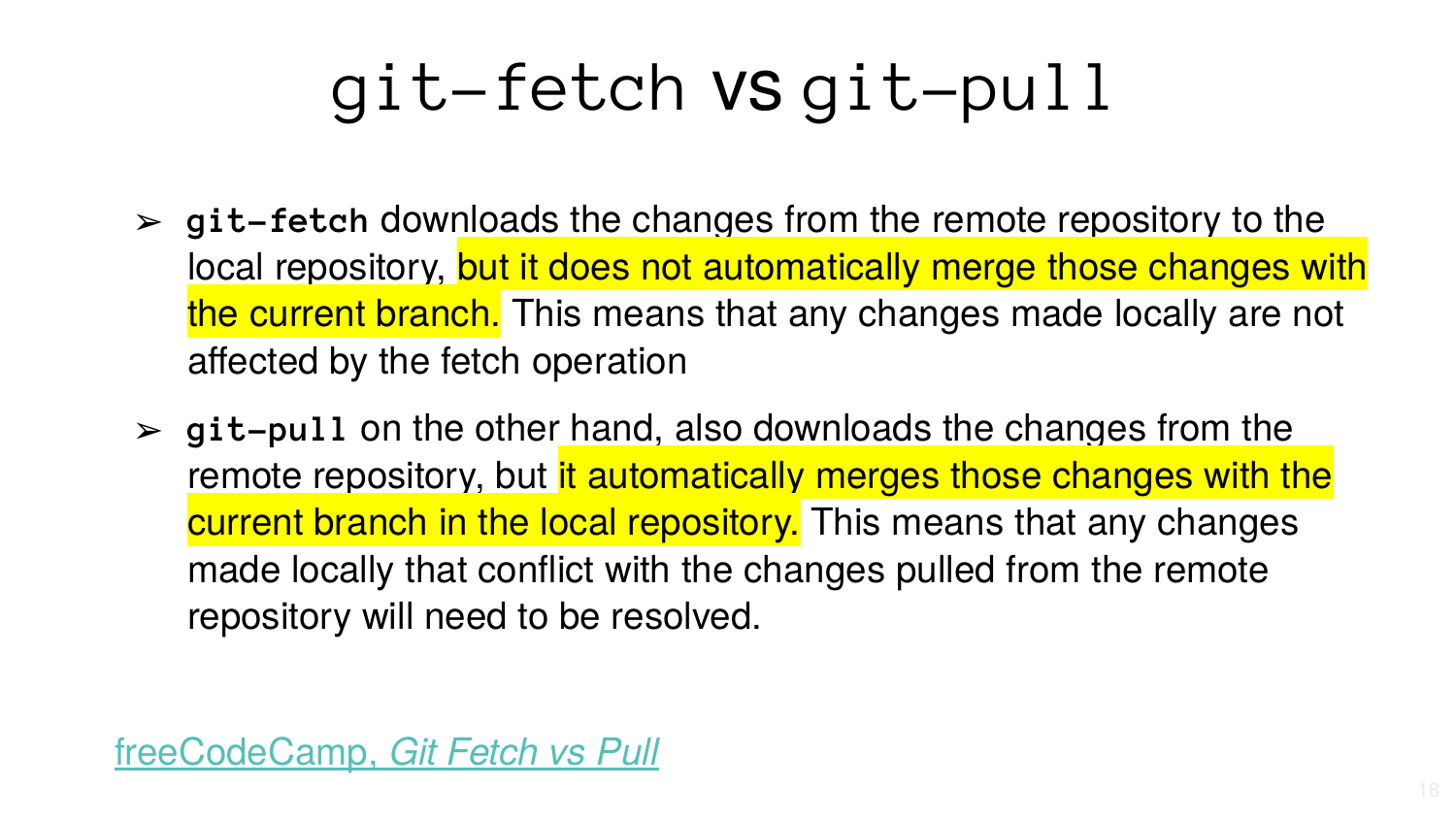

# git-fetch vs git-pull
git-fetch downloads the changes from the remote repository to the local repository, but it does not automatically merge those changes with the current branch. This means that any changes made locally are not affected by the fetch operation
git-pull on the other hand, also downloads the changes from the remote repository, but it automatically merges those changes with the current branch in the local repository. This means that any changes made locally that conflict with the changes pulled from the remote repository will need to be resolved.

freeCodeCamp, Git Fetch vs Pull
18